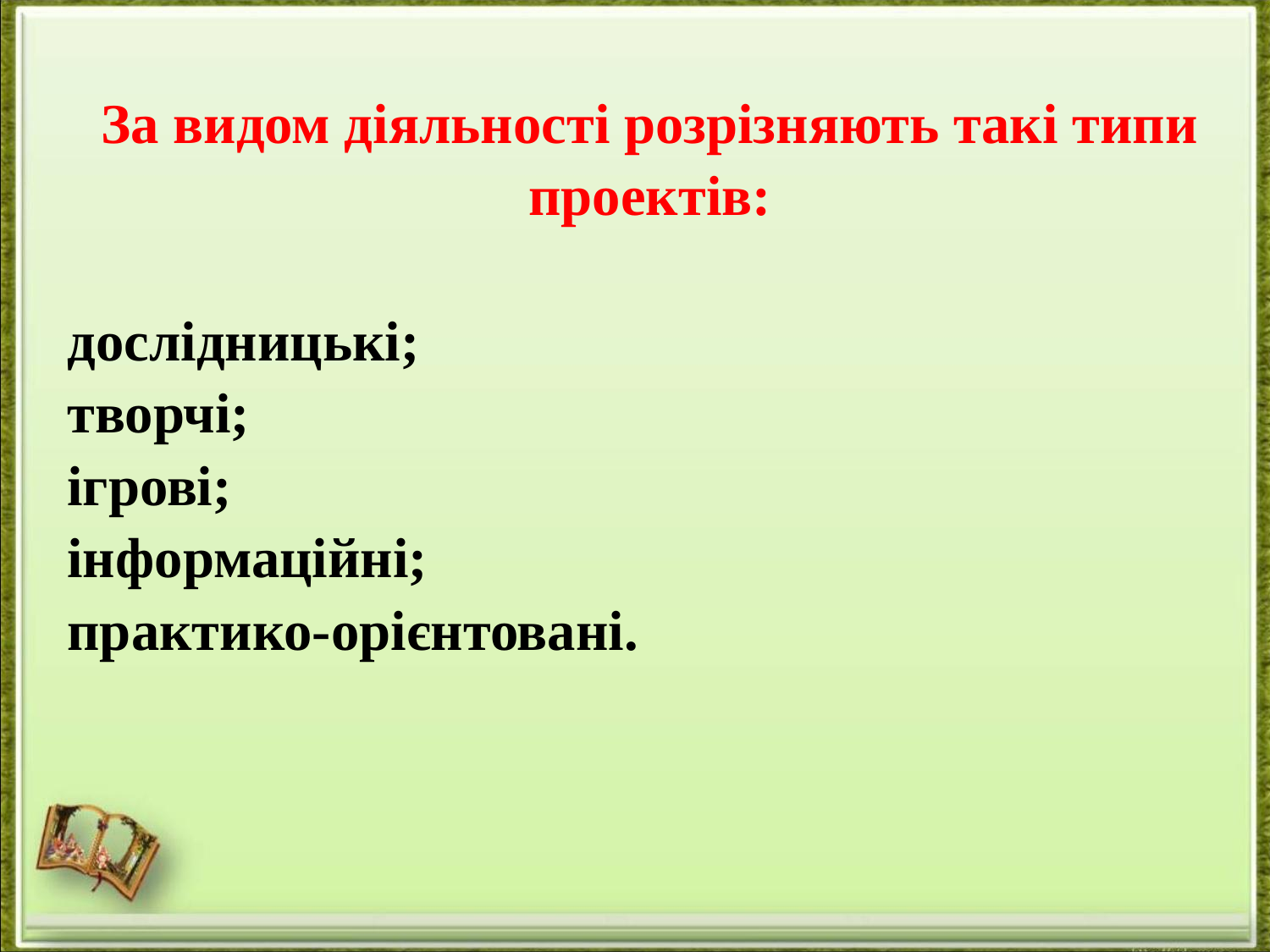

За видом діяльності розрізняють такі типи проектів:

дослідницькі;
творчі;
ігрові;
інформаційні;
практико-орієнтовані.